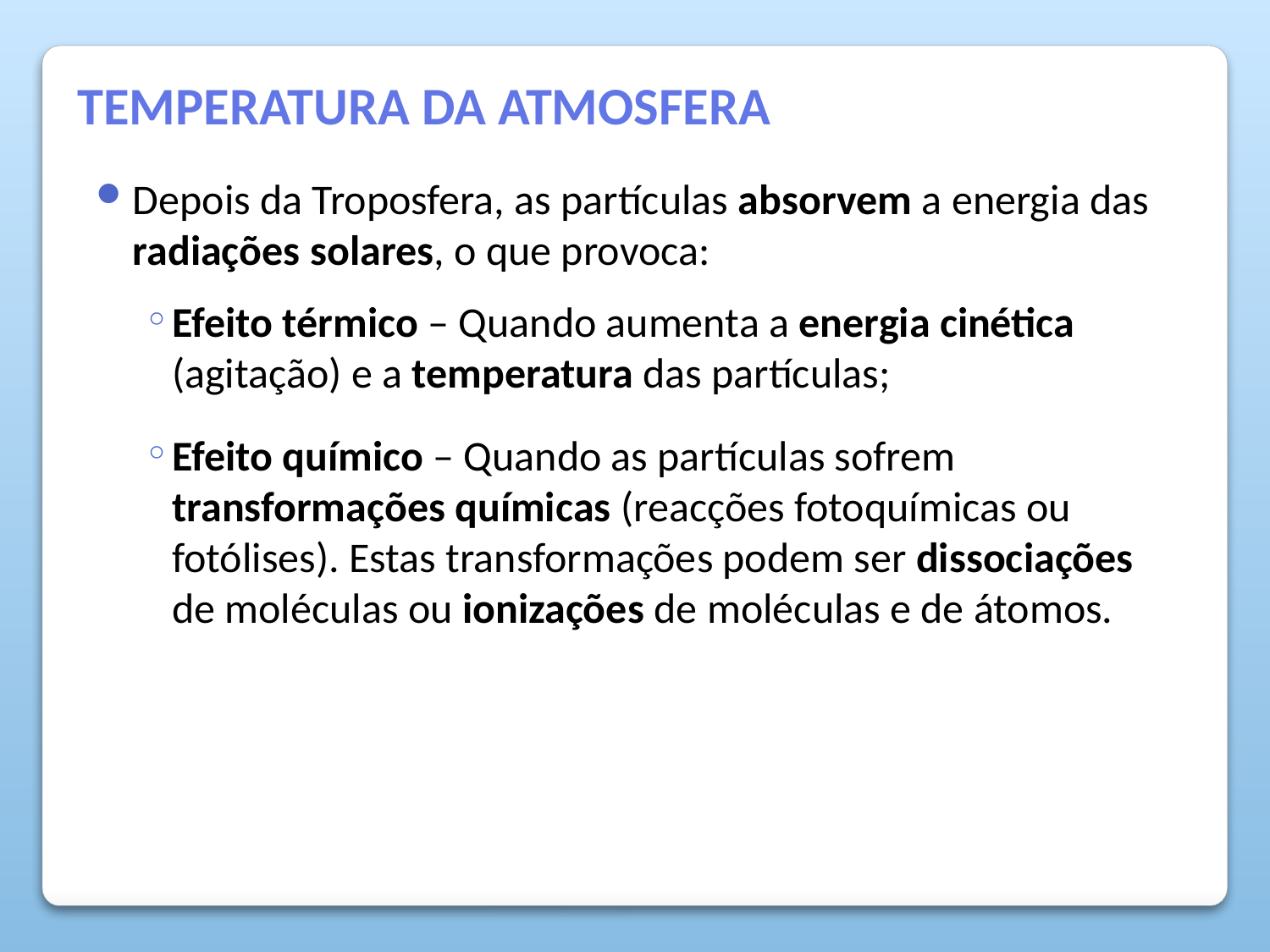

temperatura da atmosfera
Depois da Troposfera, as partículas absorvem a energia das radiações solares, o que provoca:
Efeito térmico – Quando aumenta a energia cinética (agitação) e a temperatura das partículas;
Efeito químico – Quando as partículas sofrem transformações químicas (reacções fotoquímicas ou fotólises). Estas transformações podem ser dissociações
de moléculas ou ionizações de moléculas e de átomos.